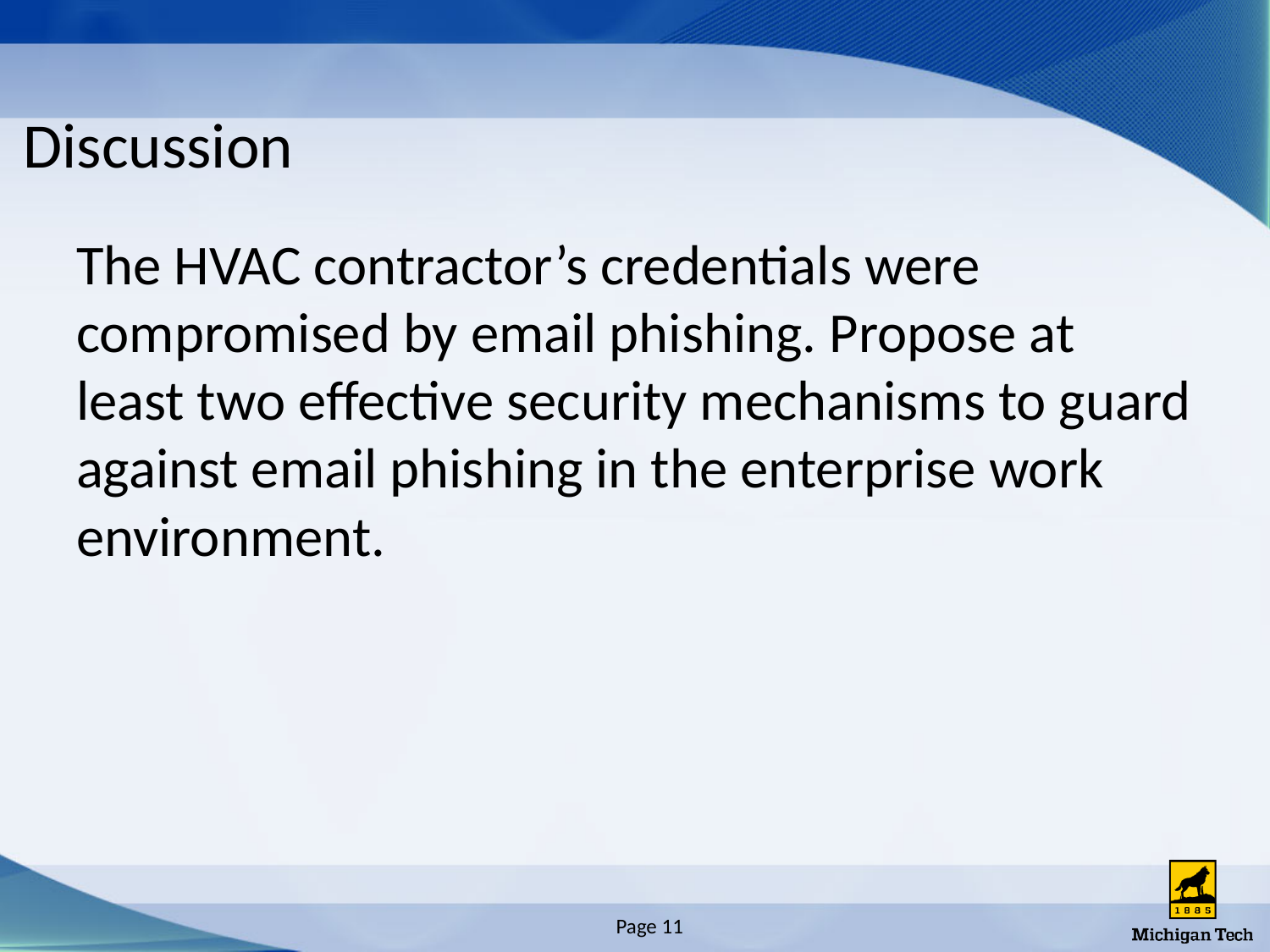

# Discussion
The HVAC contractor’s credentials were compromised by email phishing. Propose at least two effective security mechanisms to guard against email phishing in the enterprise work environment.